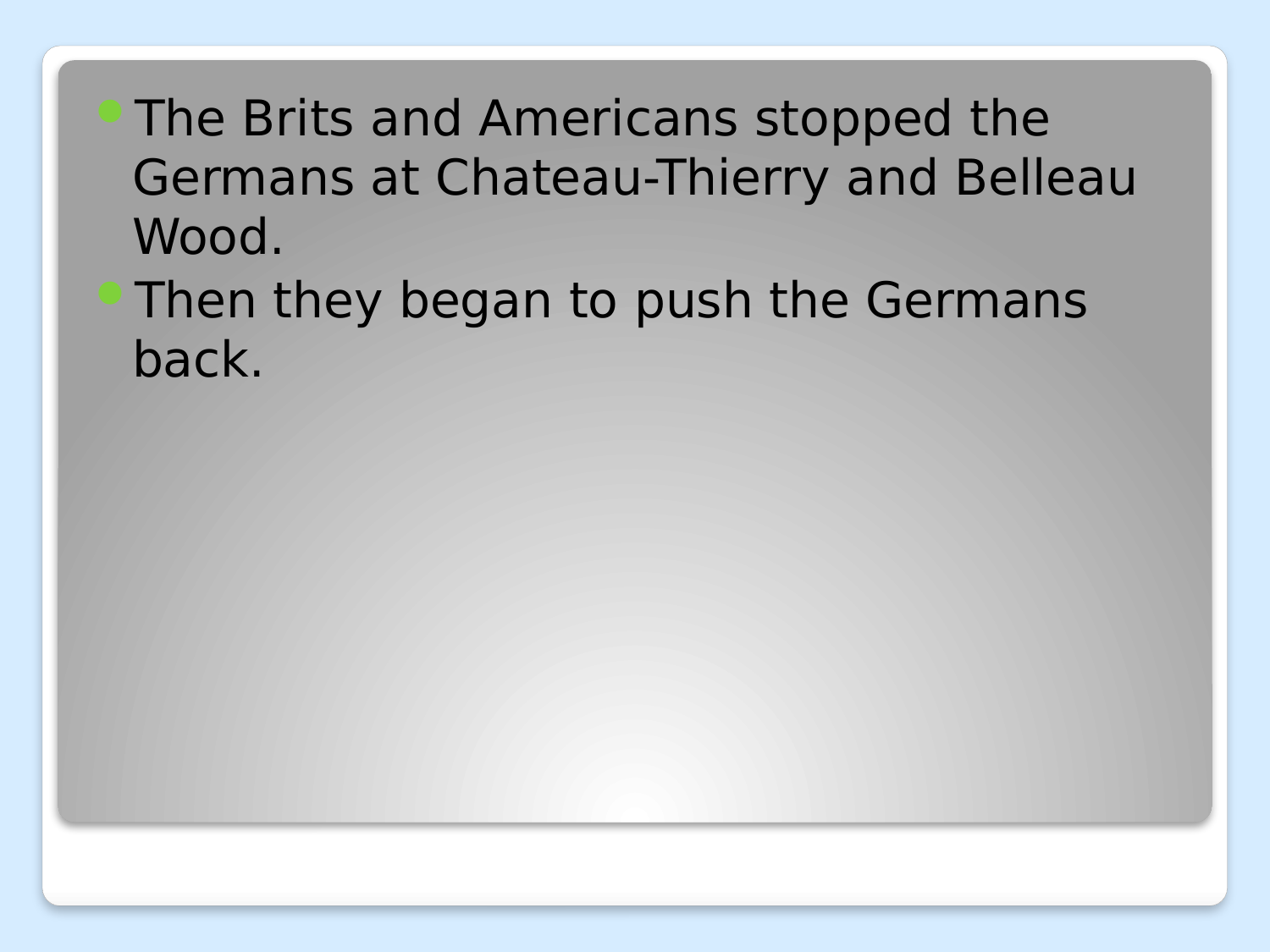

The Brits and Americans stopped the Germans at Chateau-Thierry and Belleau Wood.
Then they began to push the Germans back.
#